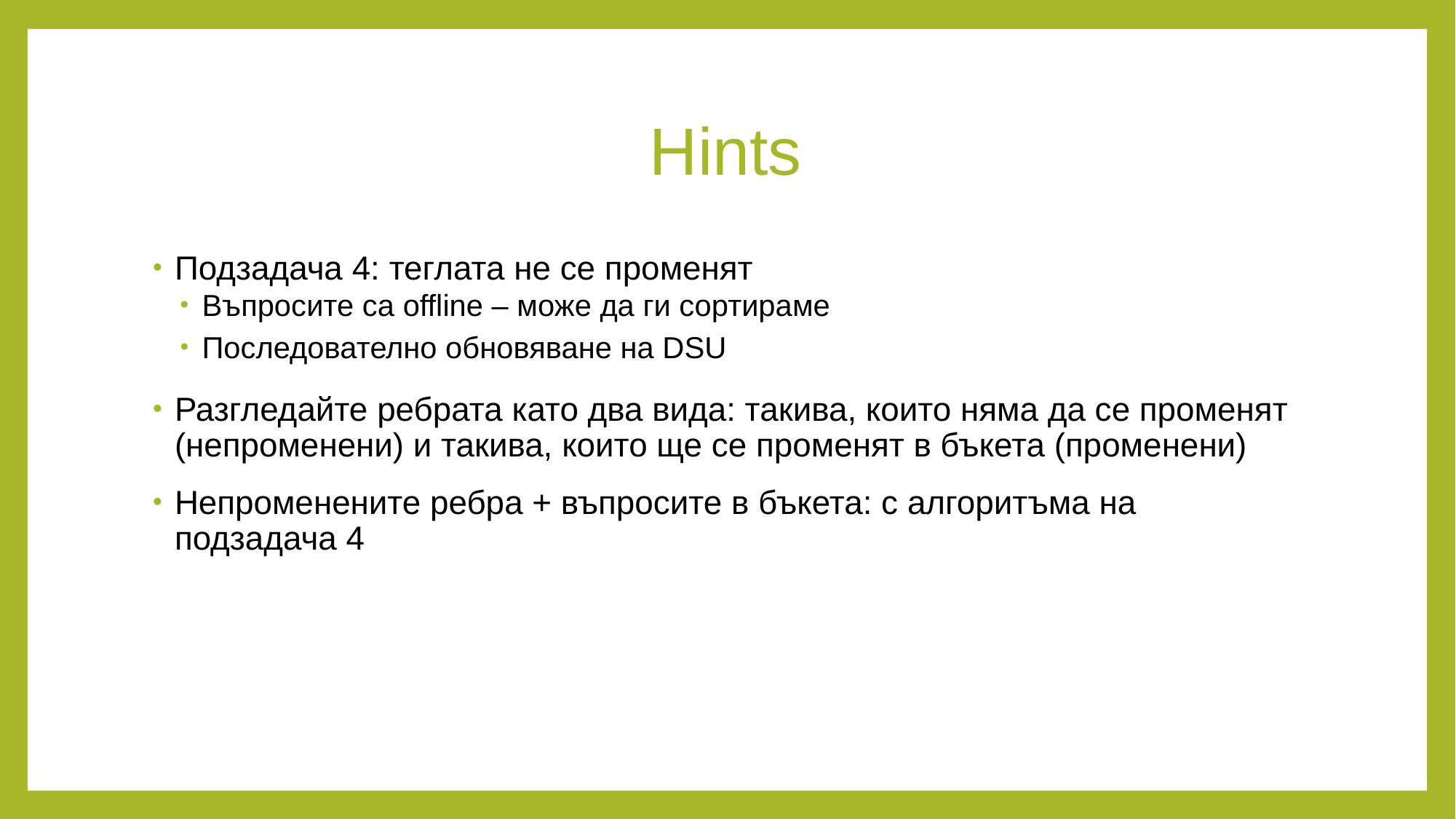

# Hints
Подзадача 4: теглата не се променят
Въпросите са offline – може да ги сортираме
Последователно обновяване на DSU
Разгледайте ребрата като два вида: такива, които няма да се променят (непроменени) и такива, които ще се променят в бъкета (променени)
Непроменените ребра + въпросите в бъкета: с алгоритъма на подзадача 4